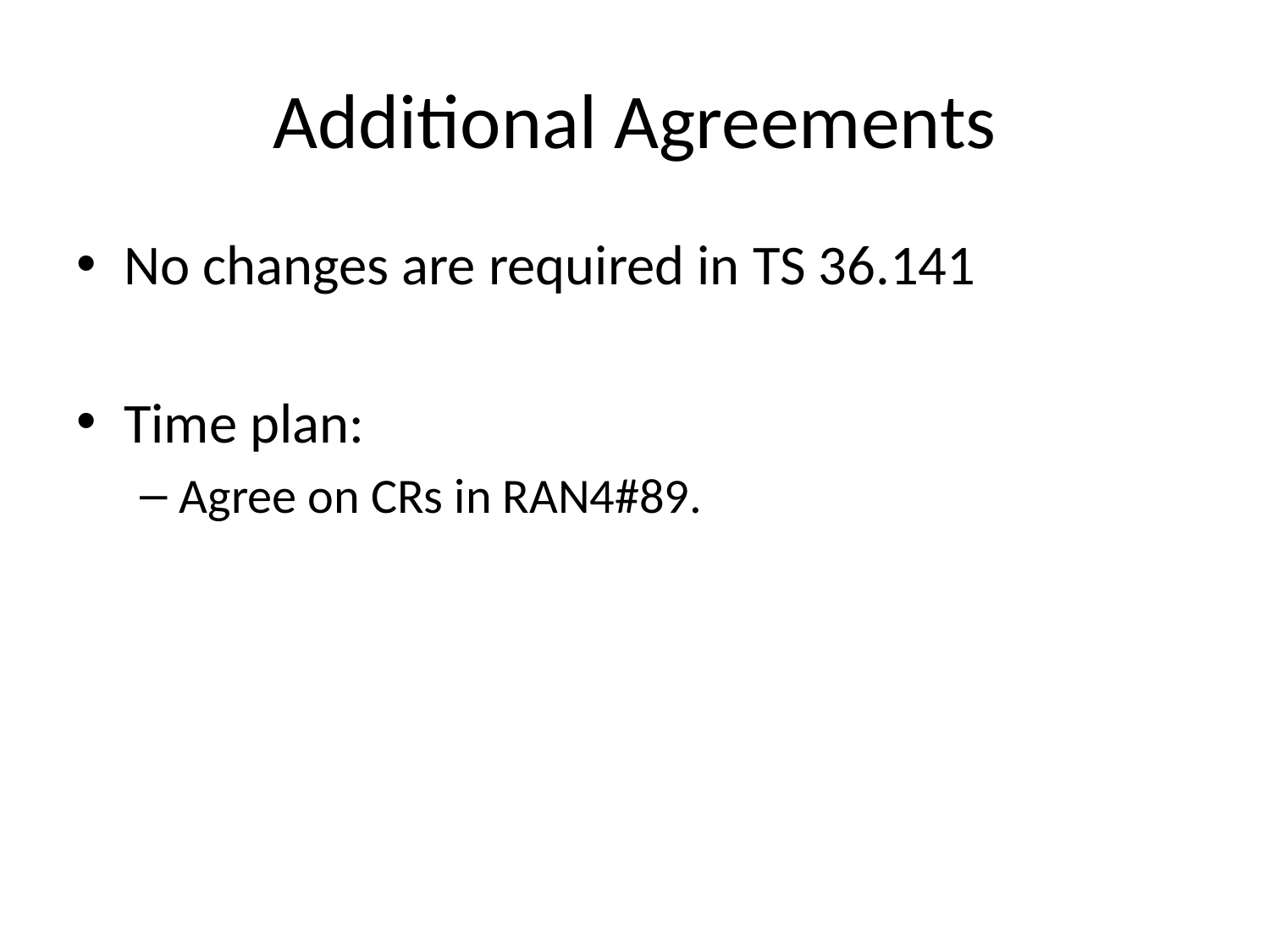

# Additional Agreements
No changes are required in TS 36.141

Time plan:
Agree on CRs in RAN4#89.